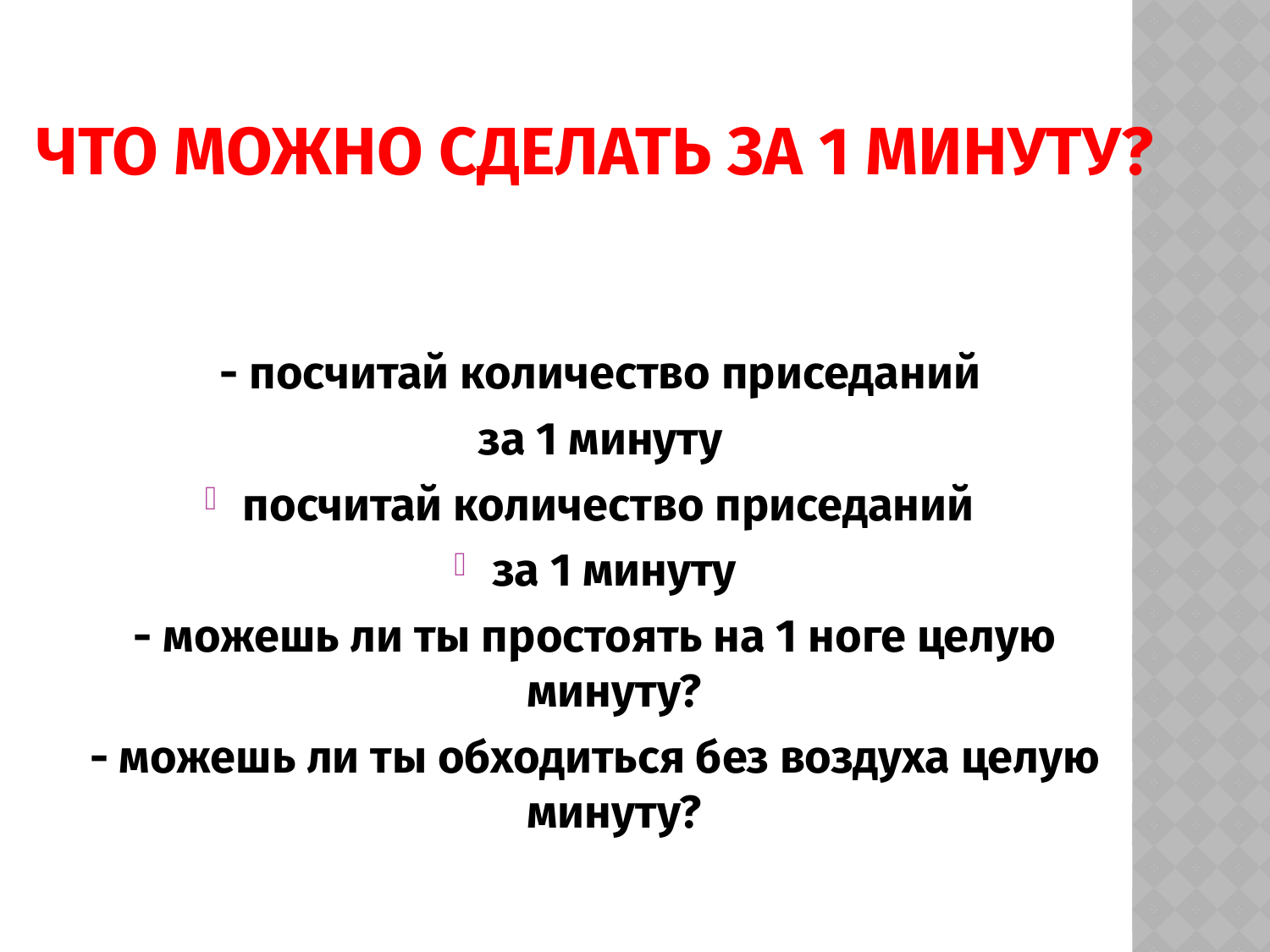

# Что можно сделать за 1 минуту?
 - посчитай количество приседаний
 за 1 минуту
посчитай количество приседаний
за 1 минуту
- можешь ли ты простоять на 1 ноге целую минуту?
- можешь ли ты обходиться без воздуха целую минуту?